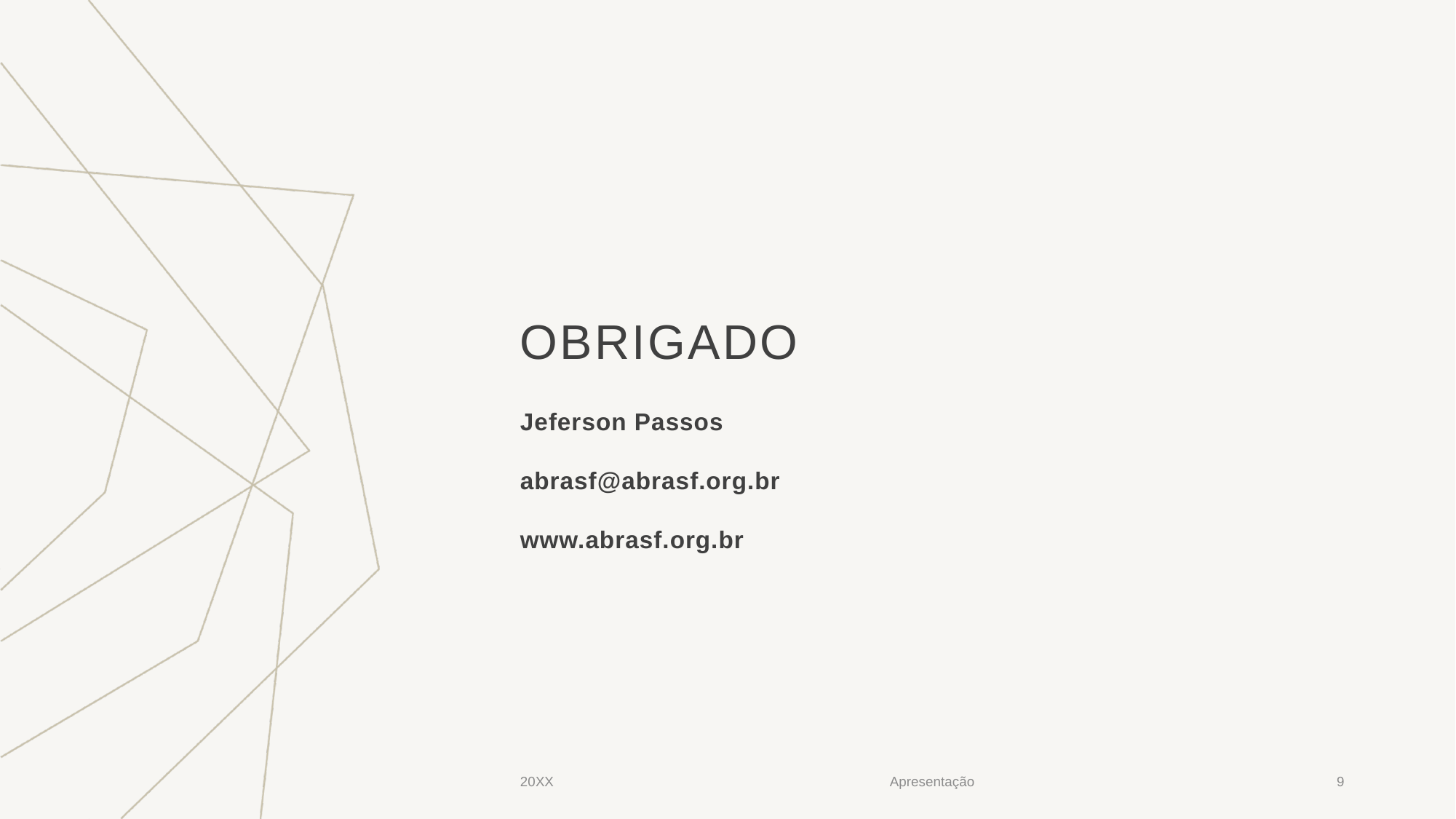

# OBRIGADO
Jeferson Passos
abrasf@abrasf.org.br
www.abrasf.org.br
20XX
Apresentação
9